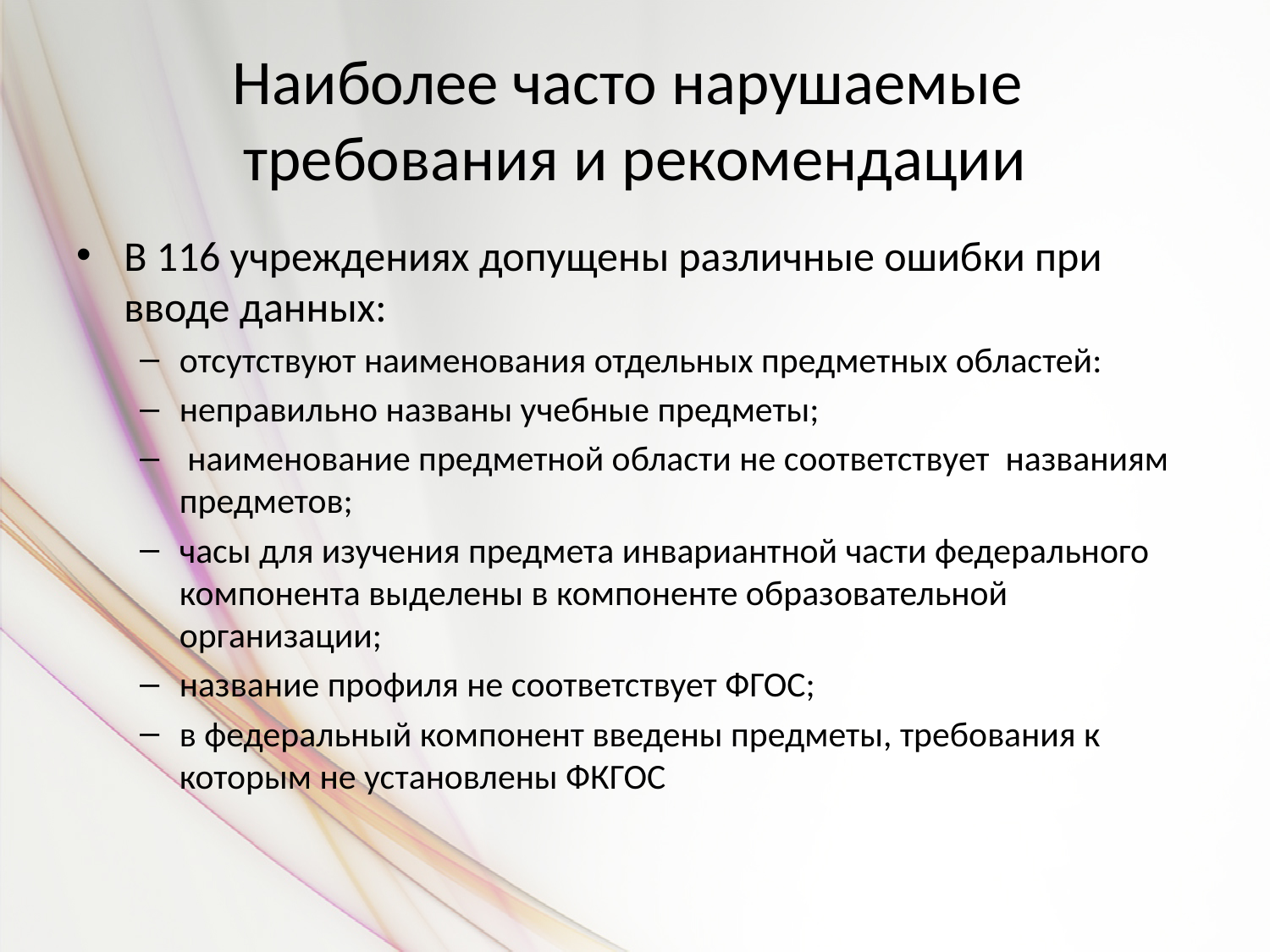

# Наиболее часто нарушаемые  требования и рекомендации
В 116 учреждениях допущены различные ошибки при вводе данных:
отсутствуют наименования отдельных предметных областей:
неправильно названы учебные предметы;
 наименование предметной области не соответствует  названиям предметов;
часы для изучения предмета инвариантной части федерального компонента выделены в компоненте образовательной организации;
название профиля не соответствует ФГОС;
в федеральный компонент введены предметы, требования к которым не установлены ФКГОС